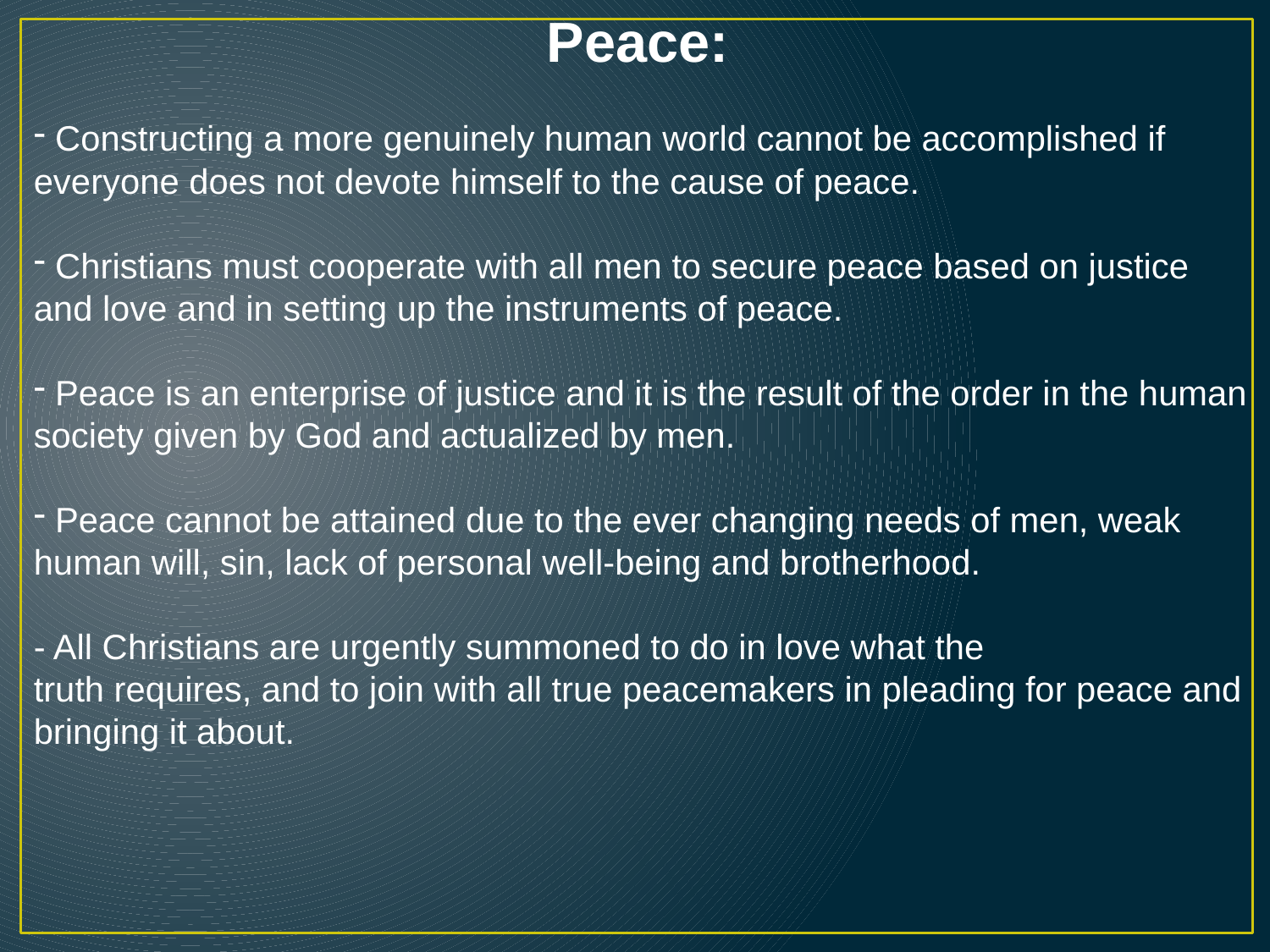

Peace:

 Constructing a more genuinely human world cannot be accomplished if everyone does not devote himself to the cause of peace.

 Christians must cooperate with all men to secure peace based on justice and love and in setting up the instruments of peace.

 Peace is an enterprise of justice and it is the result of the order in the human society given by God and actualized by men.

 Peace cannot be attained due to the ever changing needs of men, weak human will, sin, lack of personal well-being and brotherhood.

- All Christians are urgently summoned to do in love what the
truth requires, and to join with all true peacemakers in pleading for peace and
bringing it about.